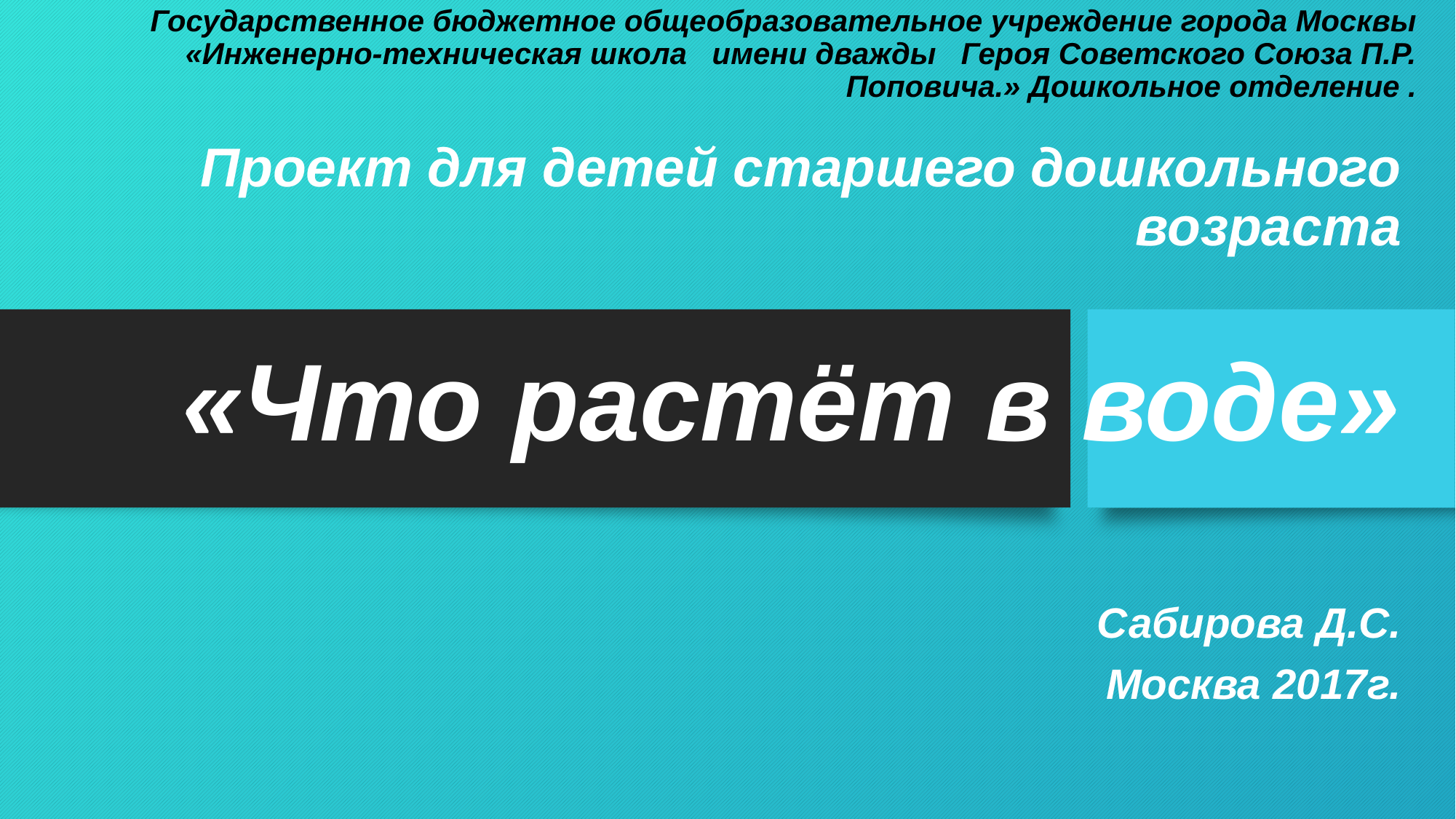

# Государственное бюджетное общеобразовательное учреждение города Москвы «Инженерно-техническая школа   имени дважды   Героя Советского Союза П.Р. Поповича.» Дошкольное отделение .
Проект для детей старшего дошкольного возраста

«Что растёт в воде»

Сабирова Д.С.
Москва 2017г.